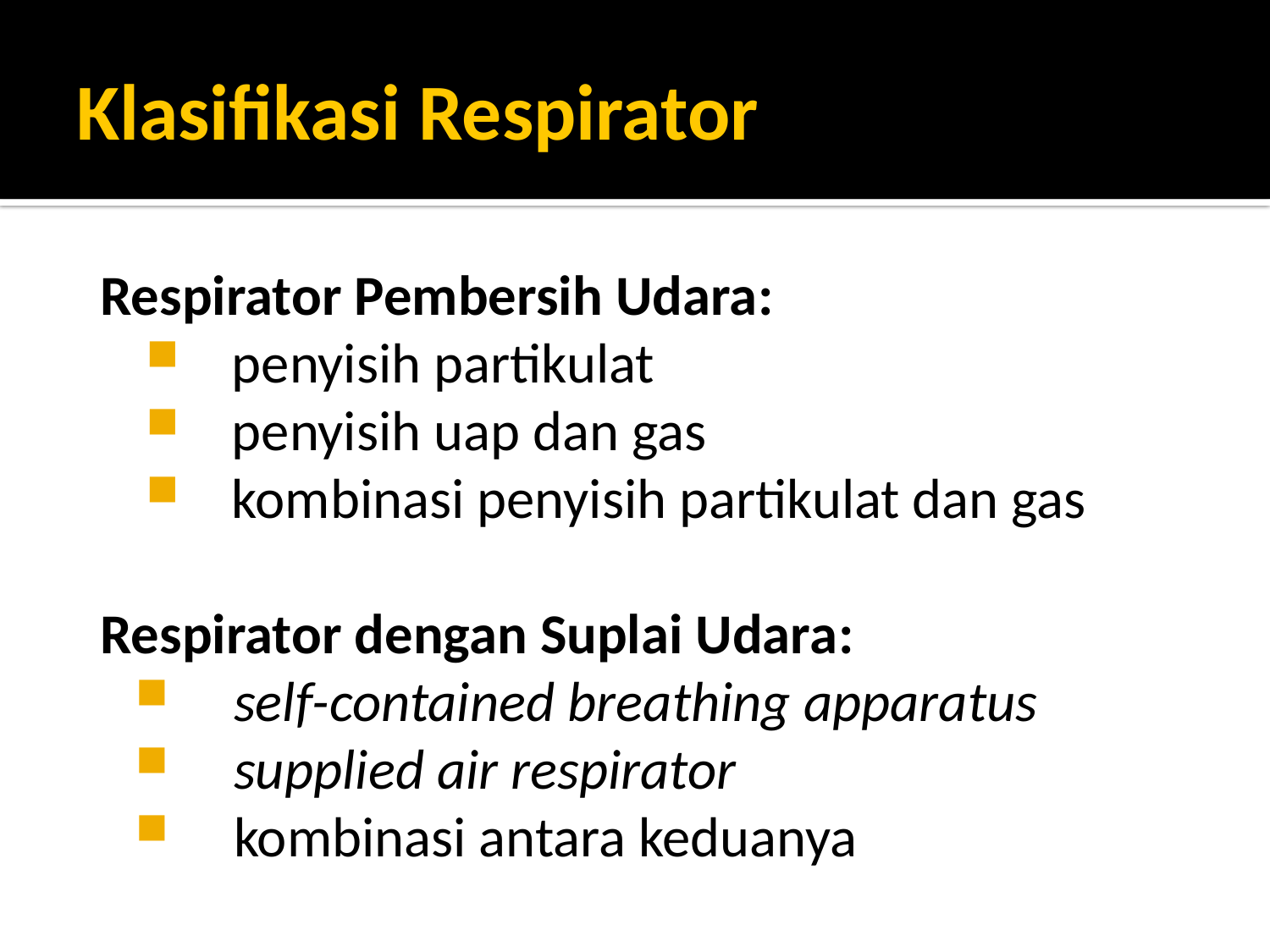

# Klasifikasi Respirator
 Respirator Pembersih Udara:
    penyisih partikulat
    penyisih uap dan gas
    kombinasi penyisih partikulat dan gas

 Respirator dengan Suplai Udara:
     self-contained breathing apparatus
     supplied air respirator
     kombinasi antara keduanya